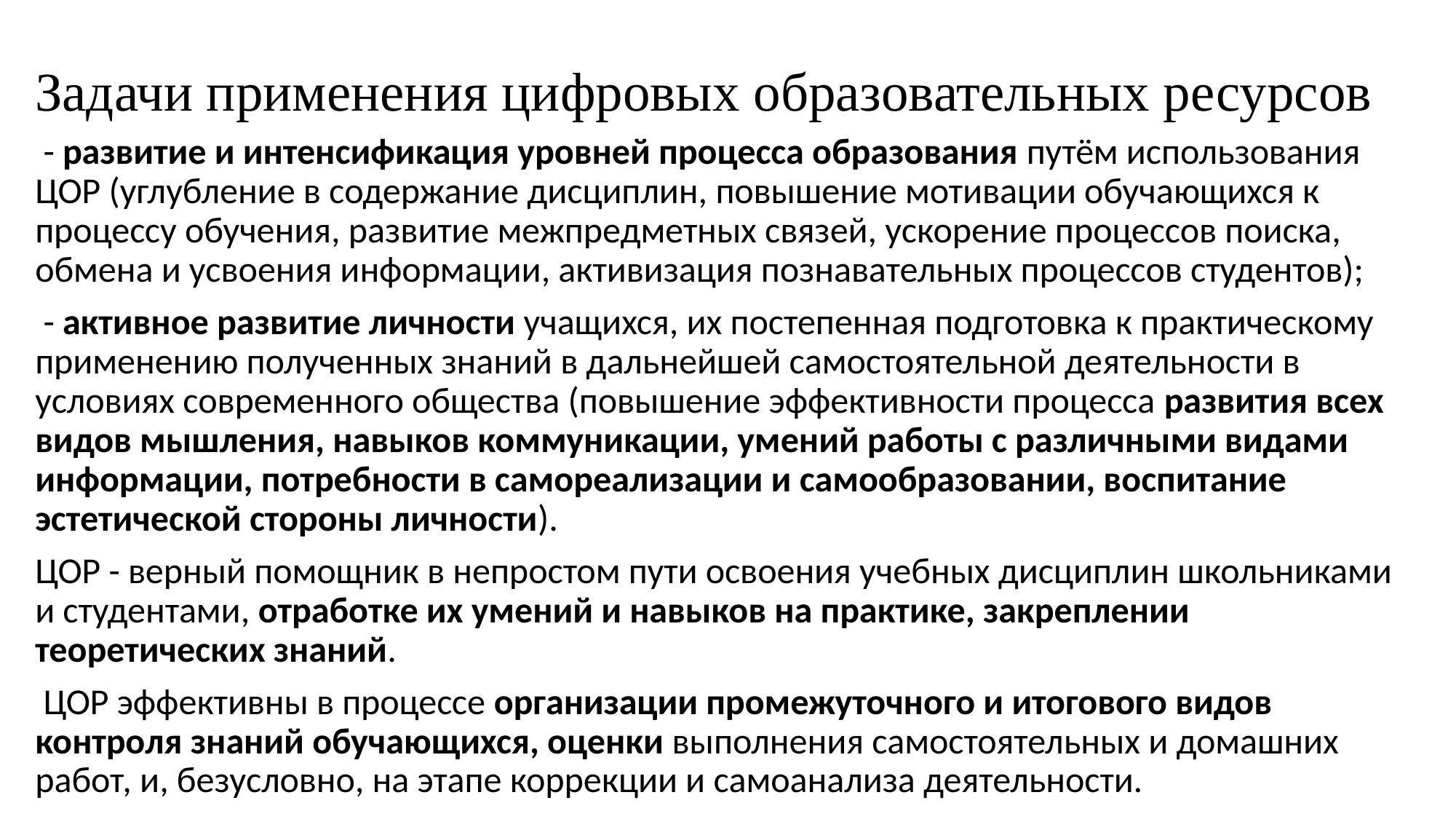

# Задачи применения цифровых образовательных ресурсов
 - развитие и интенсификация уровней процесса образования путём использования ЦОР (углубление в содержание дисциплин, повышение мотивации обучающихся к процессу обучения, развитие межпредметных связей, ускорение процессов поиска, обмена и усвоения информации, активизация познавательных процессов студентов);
 - активное развитие личности учащихся, их постепенная подготовка к практическому применению полученных знаний в дальнейшей самостоятельной деятельности в условиях современного общества (повышение эффективности процесса развития всех видов мышления, навыков коммуникации, умений работы с различными видами информации, потребности в самореализации и самообразовании, воспитание эстетической стороны личности).
ЦОР - верный помощник в непростом пути освоения учебных дисциплин школьниками и студентами, отработке их умений и навыков на практике, закреплении теоретических знаний.
 ЦОР эффективны в процессе организации промежуточного и итогового видов контроля знаний обучающихся, оценки выполнения самостоятельных и домашних работ, и, безусловно, на этапе коррекции и самоанализа деятельности.